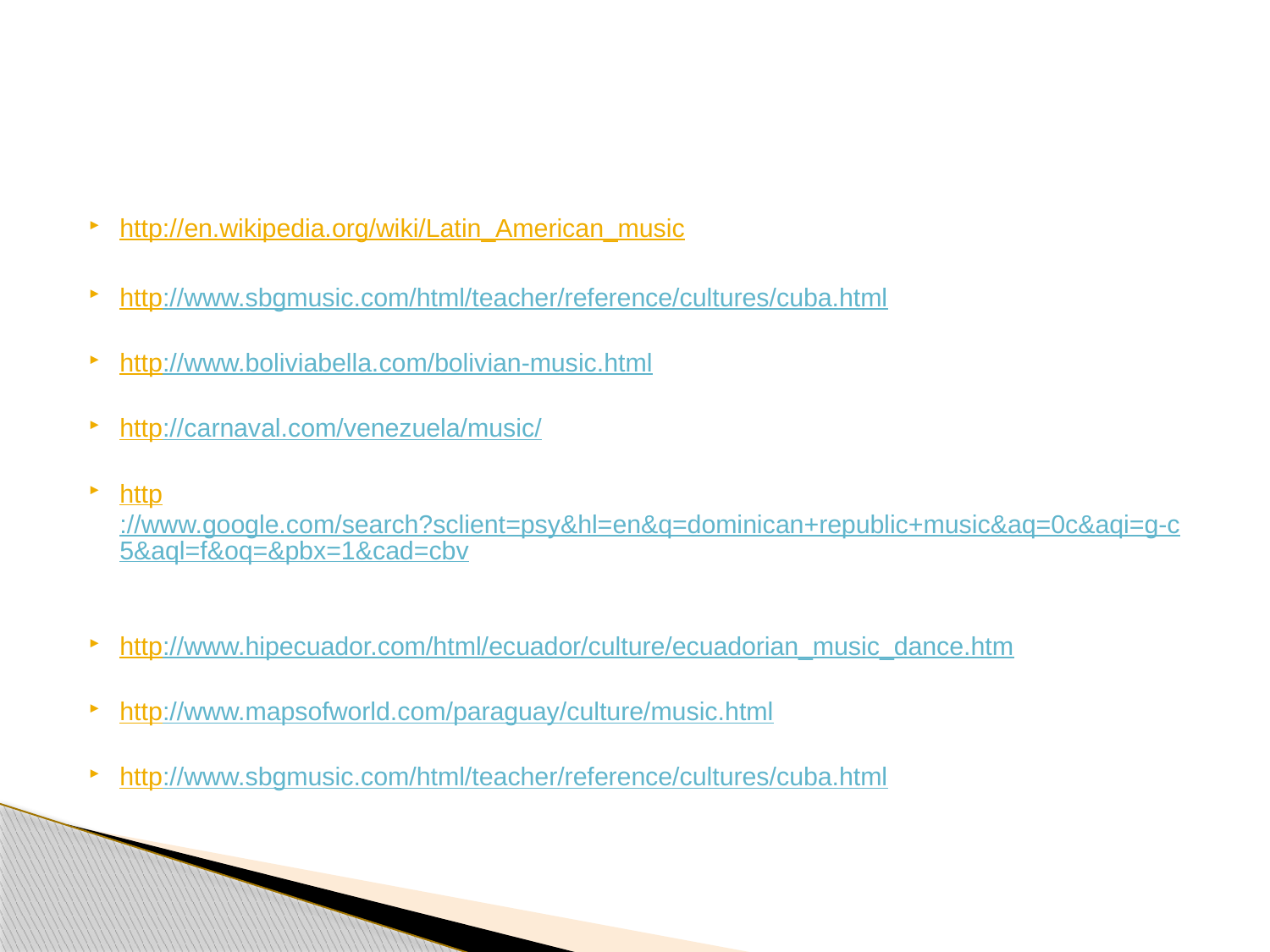

#
http://en.wikipedia.org/wiki/Latin_American_music

http://www.sbgmusic.com/html/teacher/reference/cultures/cuba.html
http://www.boliviabella.com/bolivian-music.html
http://carnaval.com/venezuela/music/
http://www.google.com/search?sclient=psy&hl=en&q=dominican+republic+music&aq=0c&aqi=g-c5&aql=f&oq=&pbx=1&cad=cbv
http://www.hipecuador.com/html/ecuador/culture/ecuadorian_music_dance.htm
http://www.mapsofworld.com/paraguay/culture/music.html
http://www.sbgmusic.com/html/teacher/reference/cultures/cuba.html